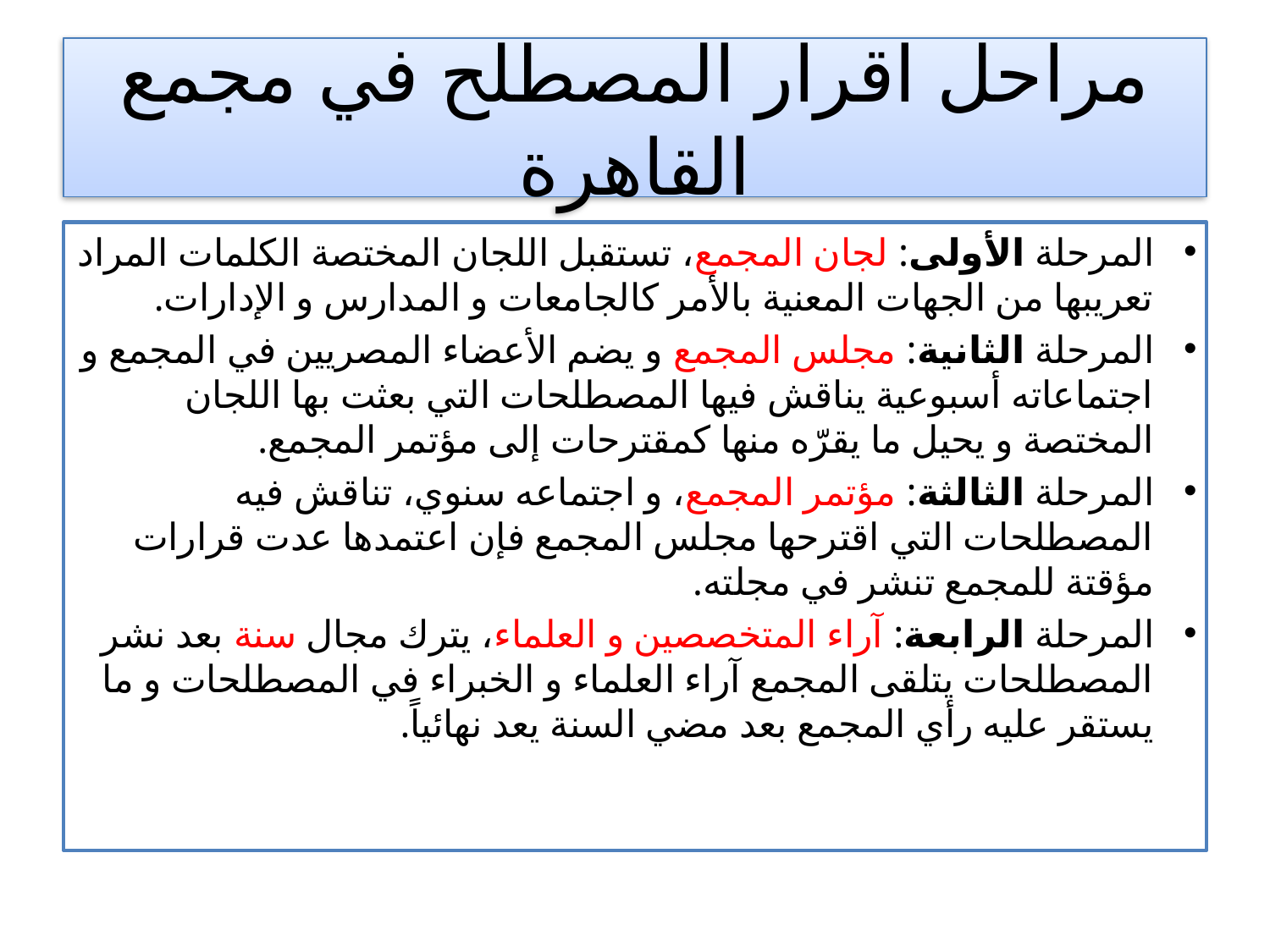

# مراحل اقرار المصطلح في مجمع القاهرة
المرحلة الأولى: لجان المجمع، تستقبل اللجان المختصة الكلمات المراد تعريبها من الجهات المعنية بالأمر كالجامعات و المدارس و الإدارات.
المرحلة الثانية: مجلس المجمع و يضم الأعضاء المصريين في المجمع و اجتماعاته أسبوعية يناقش فيها المصطلحات التي بعثت بها اللجان المختصة و يحيل ما يقرّه منها كمقترحات إلى مؤتمر المجمع.
المرحلة الثالثة: مؤتمر المجمع، و اجتماعه سنوي، تناقش فيه المصطلحات التي اقترحها مجلس المجمع فإن اعتمدها عدت قرارات مؤقتة للمجمع تنشر في مجلته.
المرحلة الرابعة: آراء المتخصصين و العلماء، يترك مجال سنة بعد نشر المصطلحات يتلقى المجمع آراء العلماء و الخبراء في المصطلحات و ما يستقر عليه رأي المجمع بعد مضي السنة يعد نهائياً.